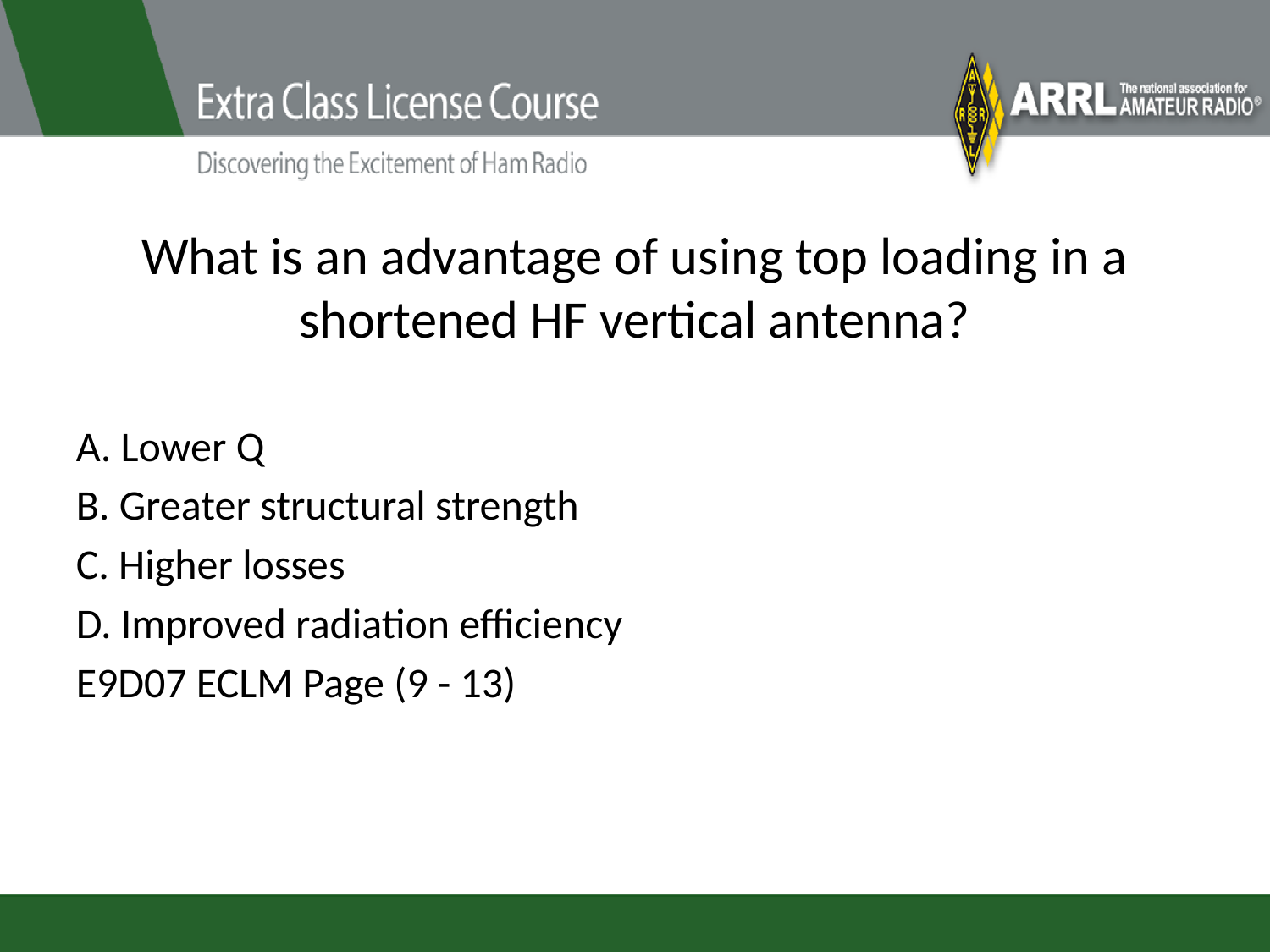

# What is an advantage of using top loading in a shortened HF vertical antenna?
A. Lower Q
B. Greater structural strength
C. Higher losses
D. Improved radiation efficiency
E9D07 ECLM Page (9 - 13)